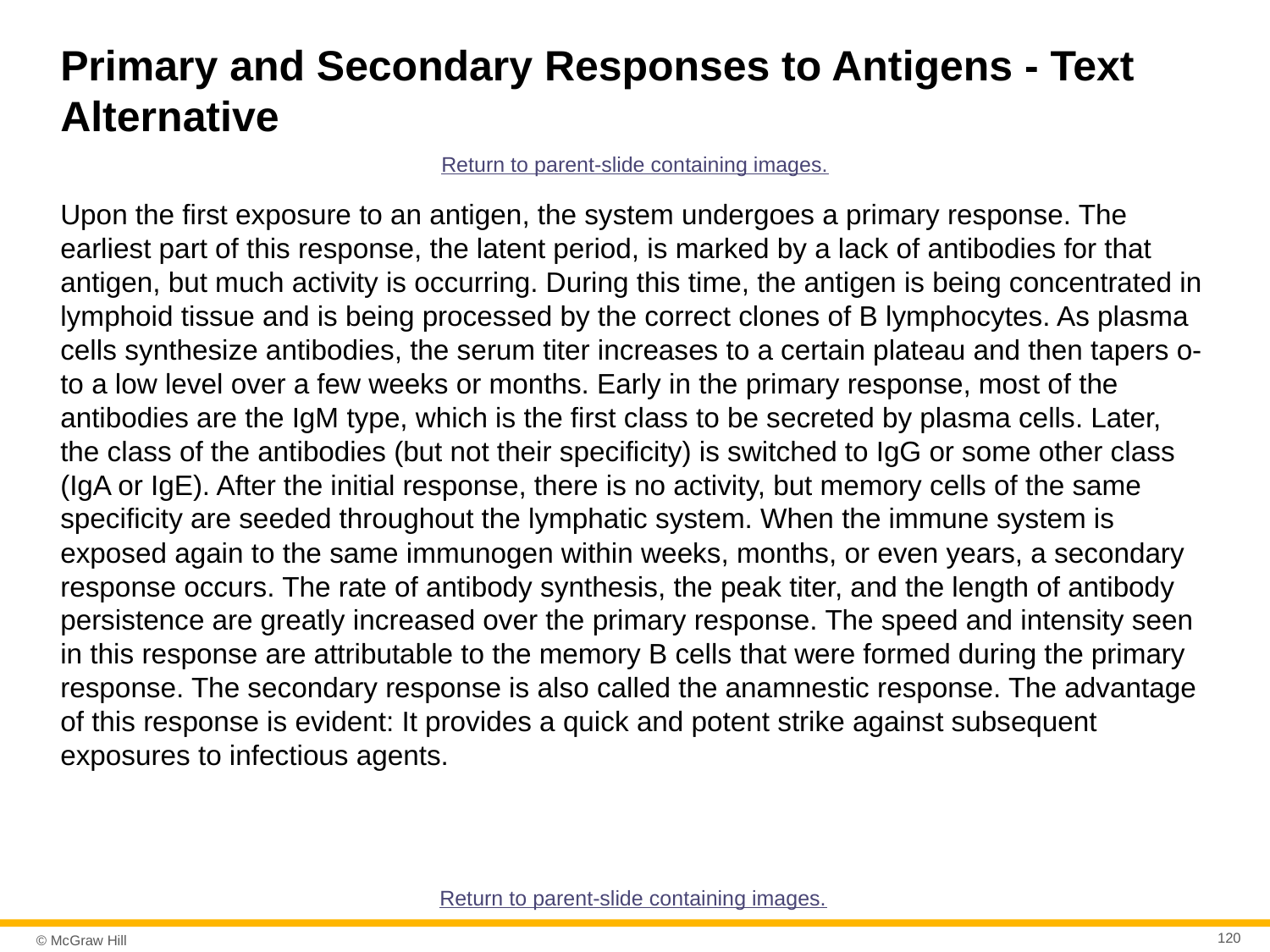

# Primary and Secondary Responses to Antigens - Text Alternative
Return to parent-slide containing images.
Upon the first exposure to an antigen, the system undergoes a primary response. The earliest part of this response, the latent period, is marked by a lack of antibodies for that antigen, but much activity is occurring. During this time, the antigen is being concentrated in lymphoid tissue and is being processed by the correct clones of B lymphocytes. As plasma cells synthesize antibodies, the serum titer increases to a certain plateau and then tapers o‑ to a low level over a few weeks or months. Early in the primary response, most of the antibodies are the IgM type, which is the first class to be secreted by plasma cells. Later, the class of the antibodies (but not their specificity) is switched to IgG or some other class (IgA or IgE). After the initial response, there is no activity, but memory cells of the same specificity are seeded throughout the lymphatic system. When the immune system is exposed again to the same immunogen within weeks, months, or even years, a secondary response occurs. The rate of antibody synthesis, the peak titer, and the length of antibody persistence are greatly increased over the primary response. The speed and intensity seen in this response are attributable to the memory B cells that were formed during the primary response. The secondary response is also called the anamnestic response. The advantage of this response is evident: It provides a quick and potent strike against subsequent exposures to infectious agents.
Return to parent-slide containing images.